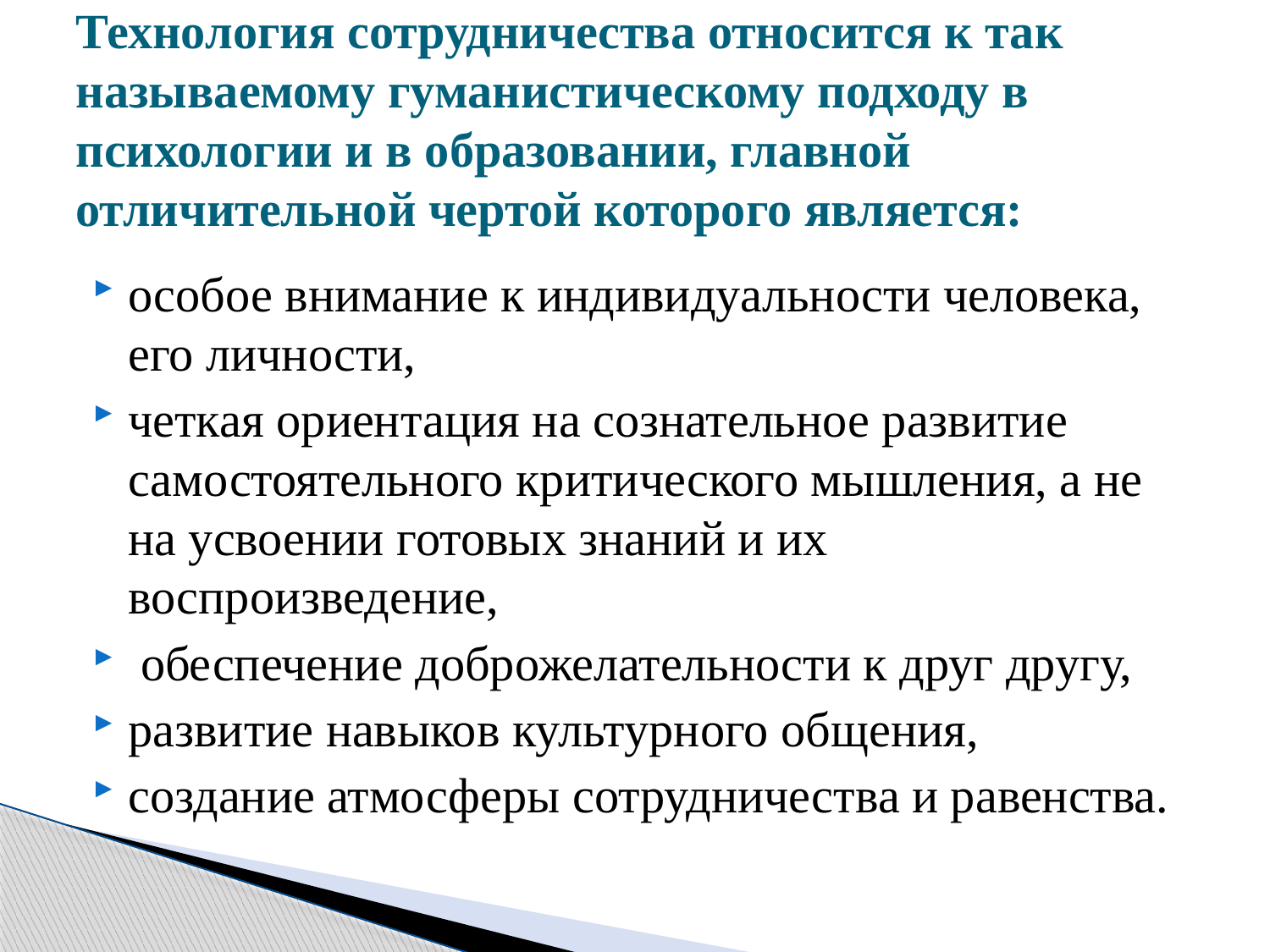

# Технология сотрудничества относится к так называемому гуманистическому подходу в психологии и в образовании, главной отличительной чертой которого является:
особое внимание к индивидуальности человека, его личности,
четкая ориентация на сознательное развитие самостоятельного критического мышления, а не на усвоении готовых знаний и их воспроизведение,
 обеспечение доброжелательности к друг другу,
развитие навыков культурного общения,
создание атмосферы сотрудничества и равенства.